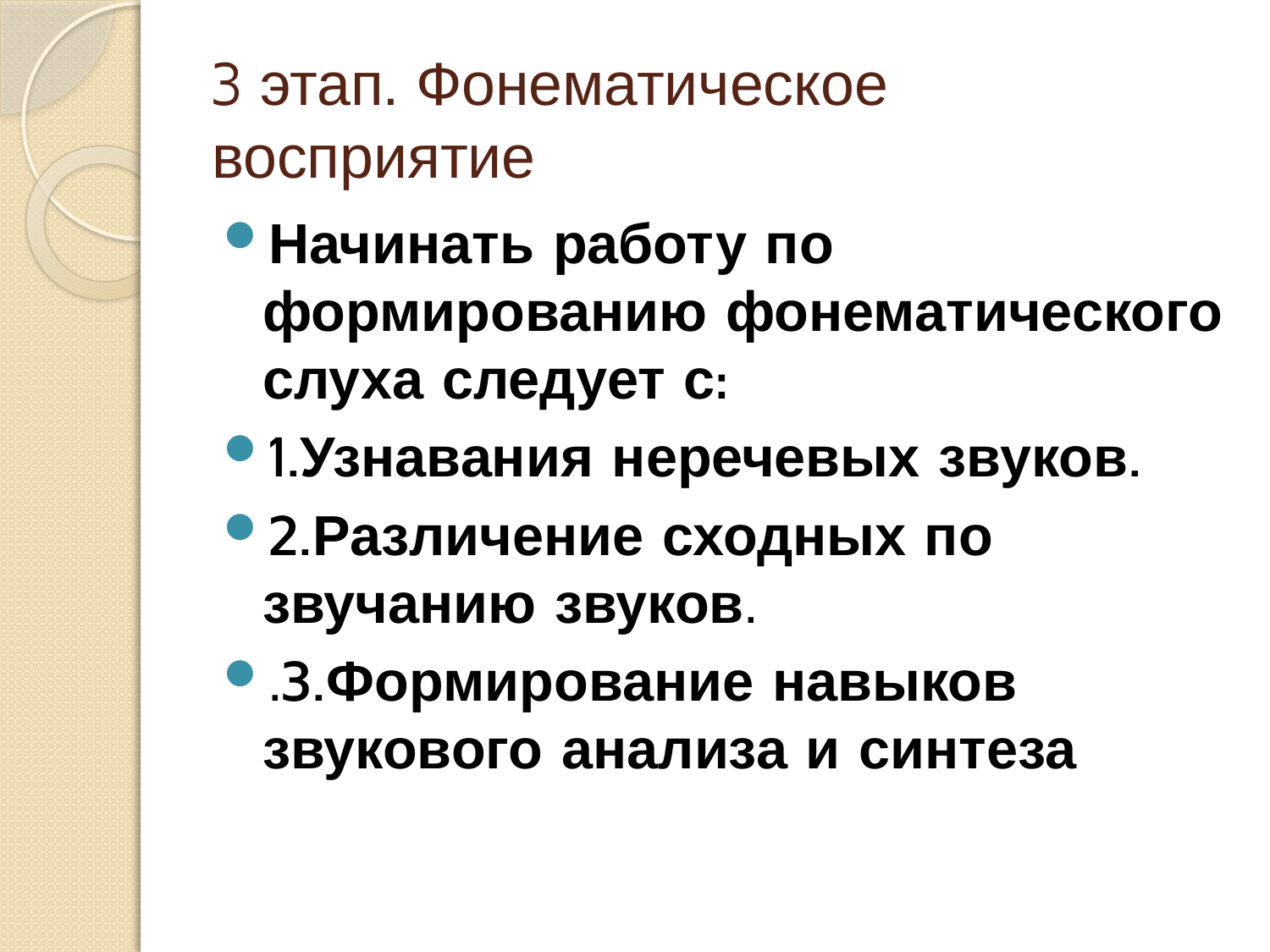

# 3 этап. Фонематическое восприятие
Начинать работу по формированию фонематического слуха следует с:
1.Узнавания неречевых звуков.
2.Различение сходных по звучанию звуков.
.3.Формирование навыков звукового анализа и синтеза